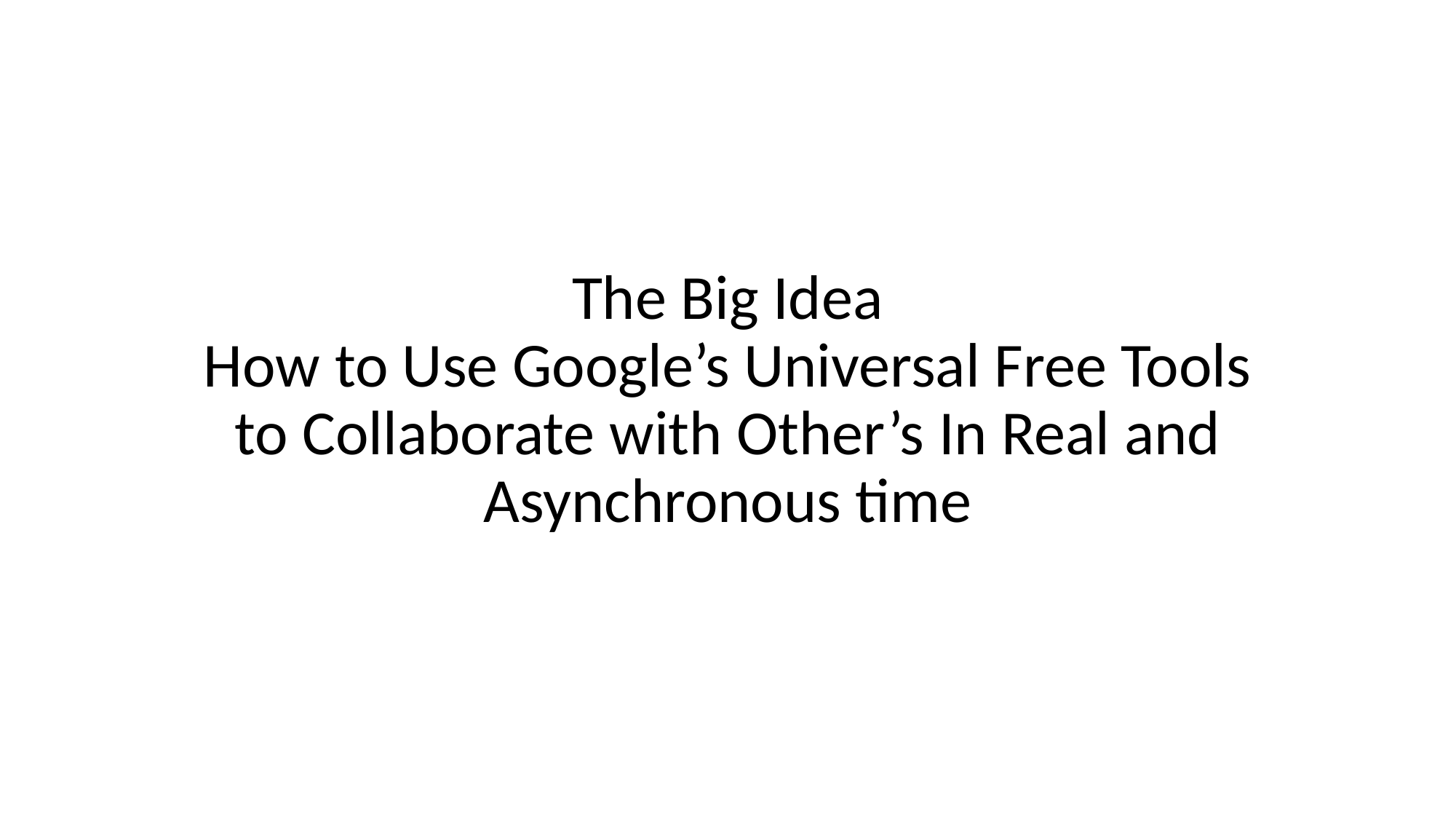

# The Big Idea How to Use Google’s Universal Free Tools to Collaborate with Other’s In Real and Asynchronous time